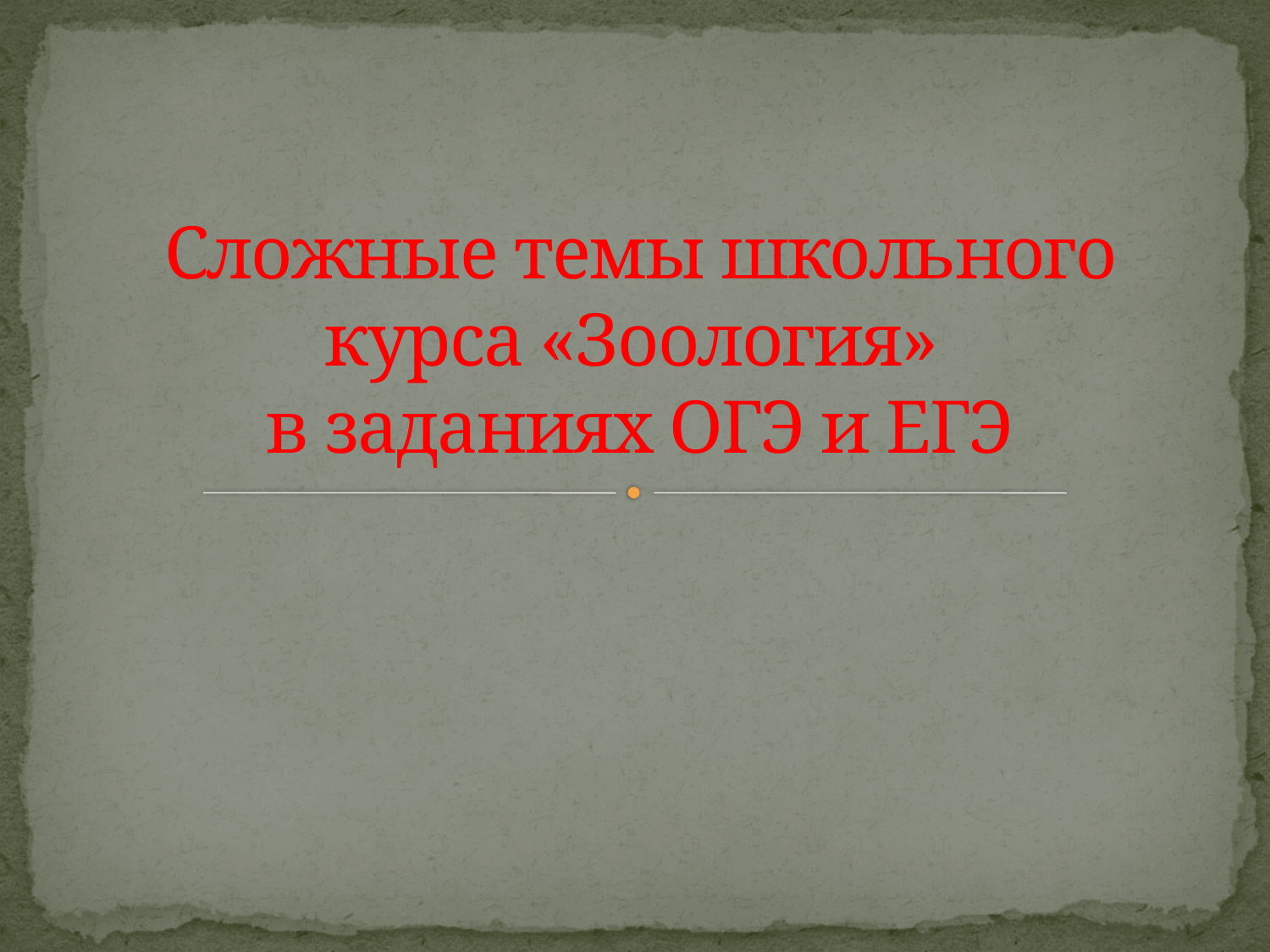

# Сложные темы школьного курса «Зоология» в заданиях ОГЭ и ЕГЭ